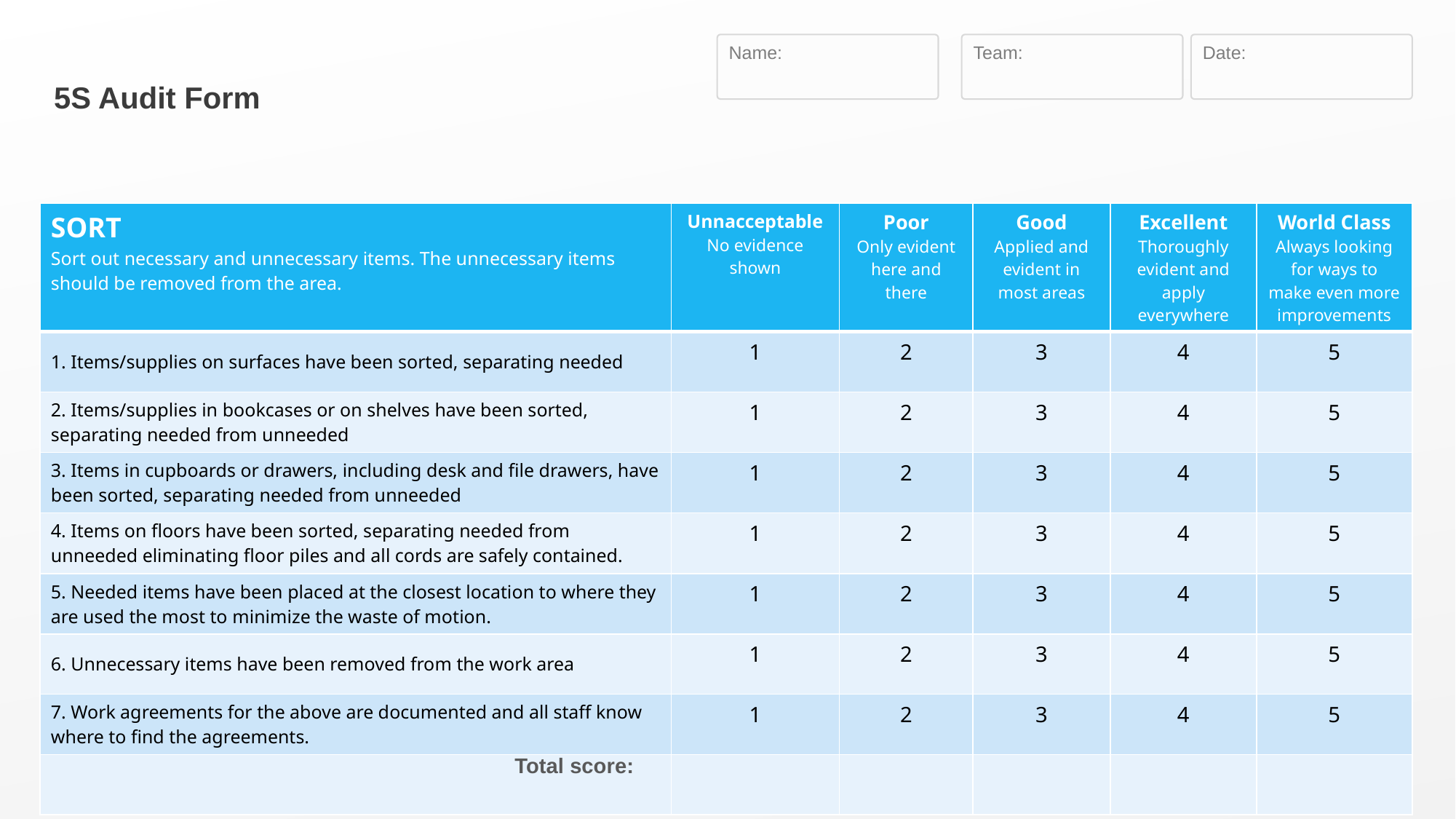

Name:
Team:
Date:
5S Audit Form
| SORT Sort out necessary and unnecessary items. The unnecessary items should be removed from the area. | Unnacceptable No evidence shown | Poor Only evident here and there | Good Applied and evident in most areas | Excellent Thoroughly evident and apply everywhere | World Class Always looking for ways to make even more improvements |
| --- | --- | --- | --- | --- | --- |
| 1. Items/supplies on surfaces have been sorted, separating needed | 1 | 2 | 3 | 4 | 5 |
| 2. Items/supplies in bookcases or on shelves have been sorted, separating needed from unneeded | 1 | 2 | 3 | 4 | 5 |
| 3. Items in cupboards or drawers, including desk and file drawers, have been sorted, separating needed from unneeded | 1 | 2 | 3 | 4 | 5 |
| 4. Items on floors have been sorted, separating needed from unneeded eliminating floor piles and all cords are safely contained. | 1 | 2 | 3 | 4 | 5 |
| 5. Needed items have been placed at the closest location to where they are used the most to minimize the waste of motion. | 1 | 2 | 3 | 4 | 5 |
| 6. Unnecessary items have been removed from the work area | 1 | 2 | 3 | 4 | 5 |
| 7. Work agreements for the above are documented and all staff know where to find the agreements. | 1 | 2 | 3 | 4 | 5 |
|  |  |  |  |  |  |
Total score: